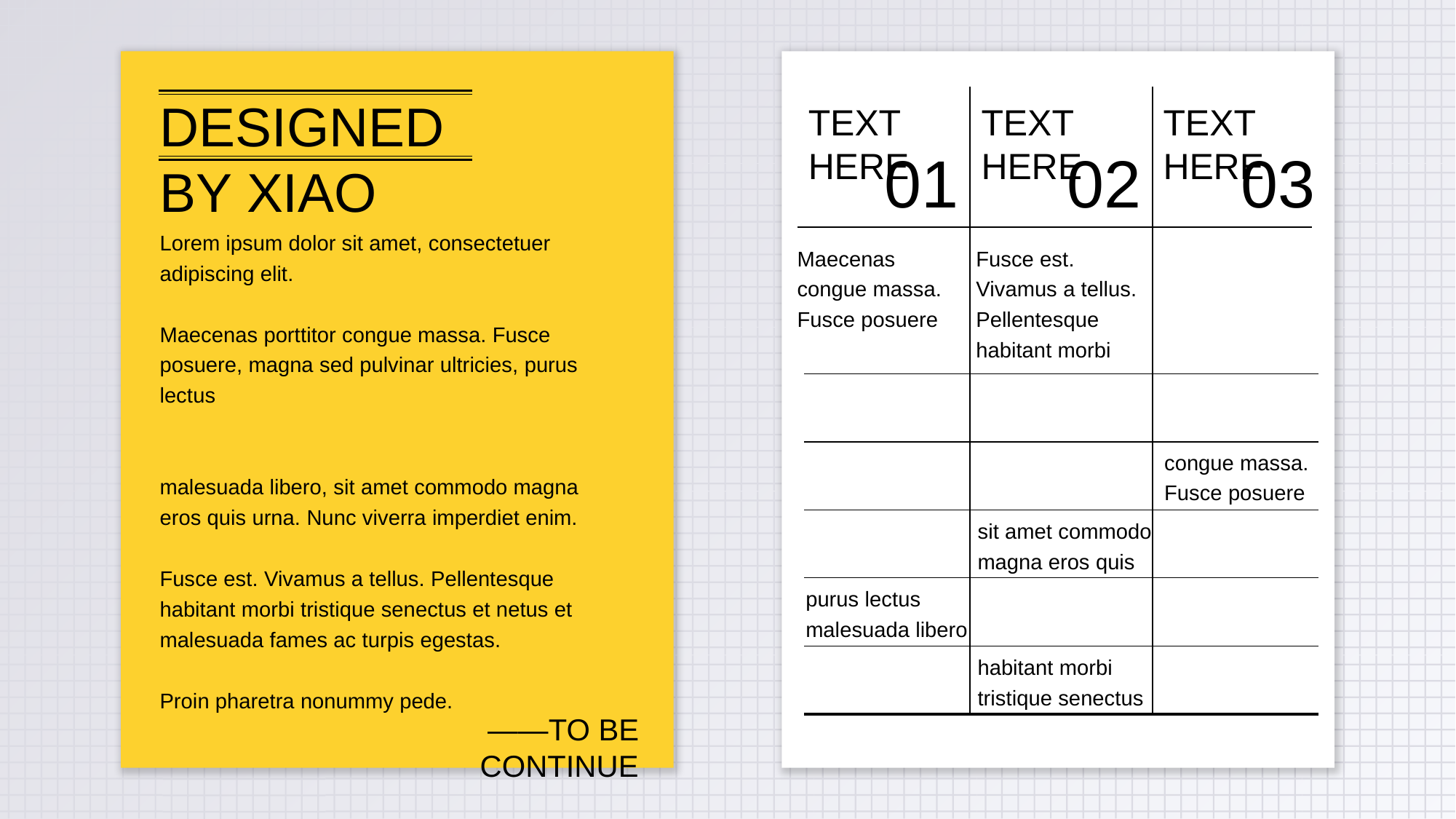

DESIGNED BY XIAO
TEXT HERE
TEXT HERE
TEXT HERE
01
02
03
Lorem ipsum dolor sit amet, consectetuer adipiscing elit.

Maecenas porttitor congue massa. Fusce posuere, magna sed pulvinar ultricies, purus lectus

malesuada libero, sit amet commodo magna eros quis urna. Nunc viverra imperdiet enim.

Fusce est. Vivamus a tellus. Pellentesque habitant morbi tristique senectus et netus et malesuada fames ac turpis egestas.

Proin pharetra nonummy pede.
Maecenas
congue massa. Fusce posuere
Fusce est. Vivamus a tellus. Pellentesque habitant morbi
congue massa. Fusce posuere
sit amet commodo magna eros quis
purus lectus malesuada libero
habitant morbi tristique senectus
——TO BE CONTINUE